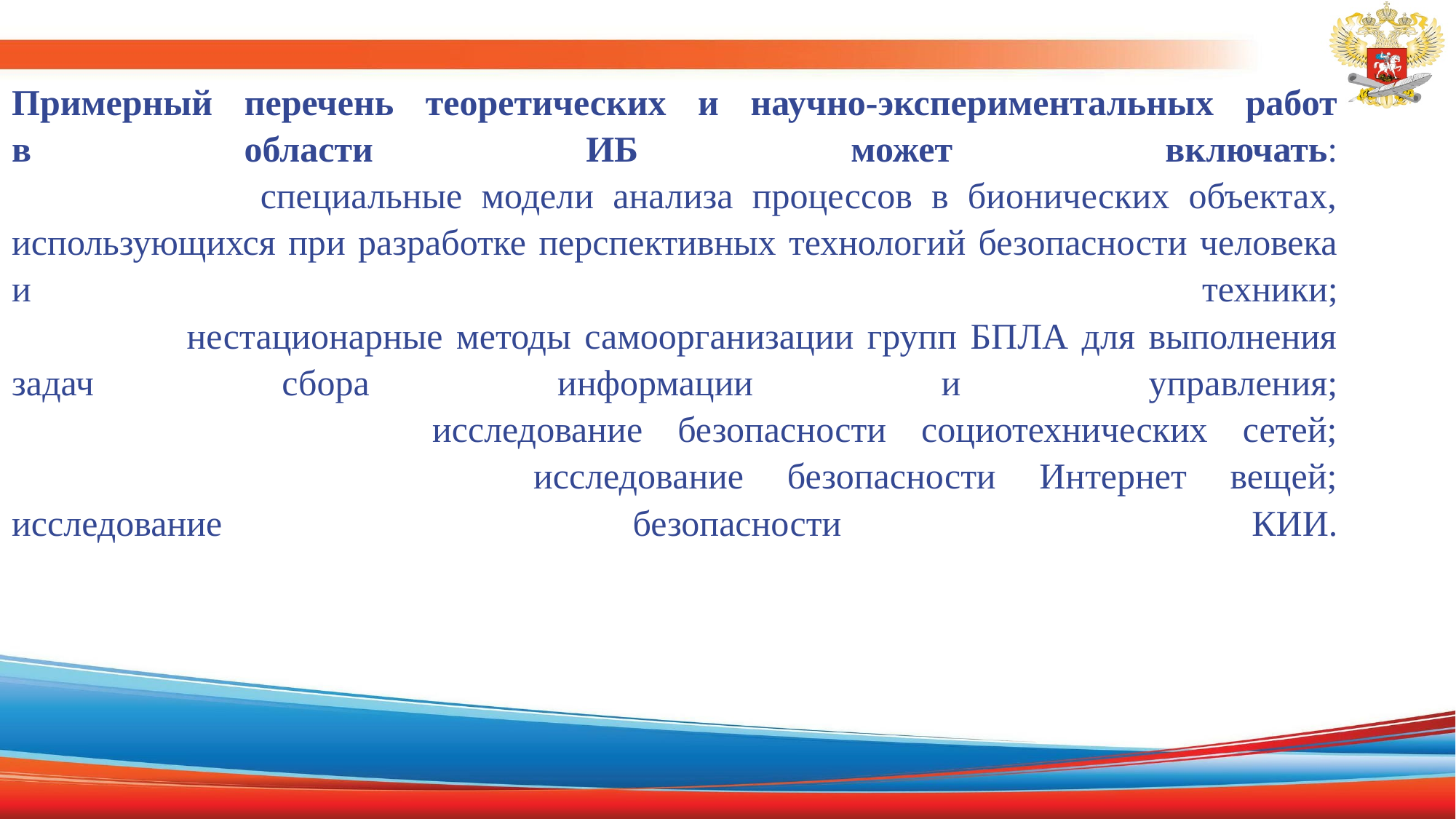

# Примерный перечень теоретических и научно-экспериментальных работ в области ИБ может включать: специальные модели анализа процессов в бионических объектах, использующихся при разработке перспективных технологий безопасности человека и техники; нестационарные методы самоорганизации групп БПЛА для выполнения задач сбора информации и управления; исследование безопасности социотехнических сетей; исследование безопасности Интернет вещей; исследование безопасности КИИ.